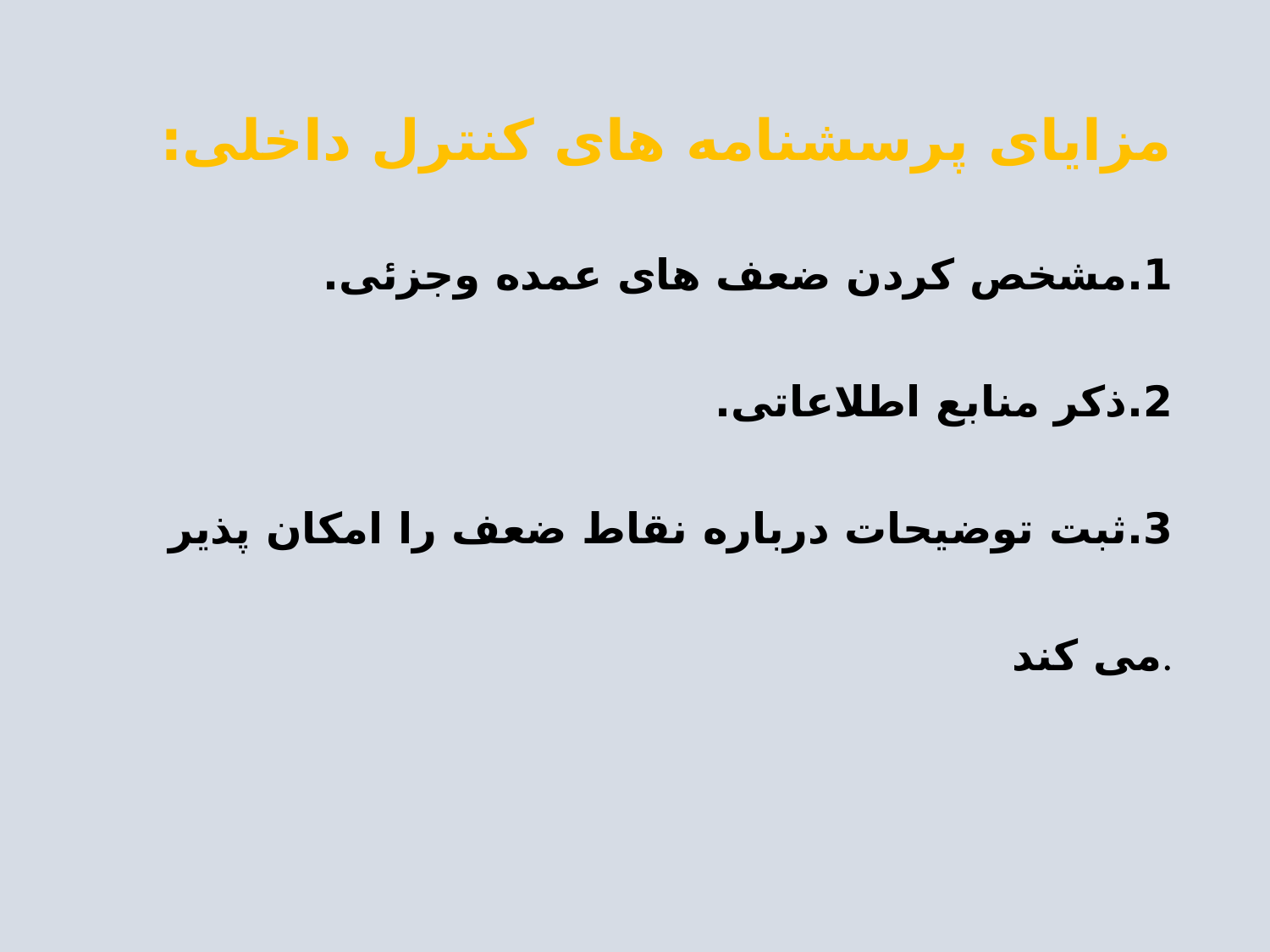

# مزایای پرسشنامه های کنترل داخلی: 1.مشخص کردن ضعف های عمده وجزئی. 2.ذکر منابع اطلاعاتی. 3.ثبت توضیحات درباره نقاط ضعف را امکان پذیر می کند.